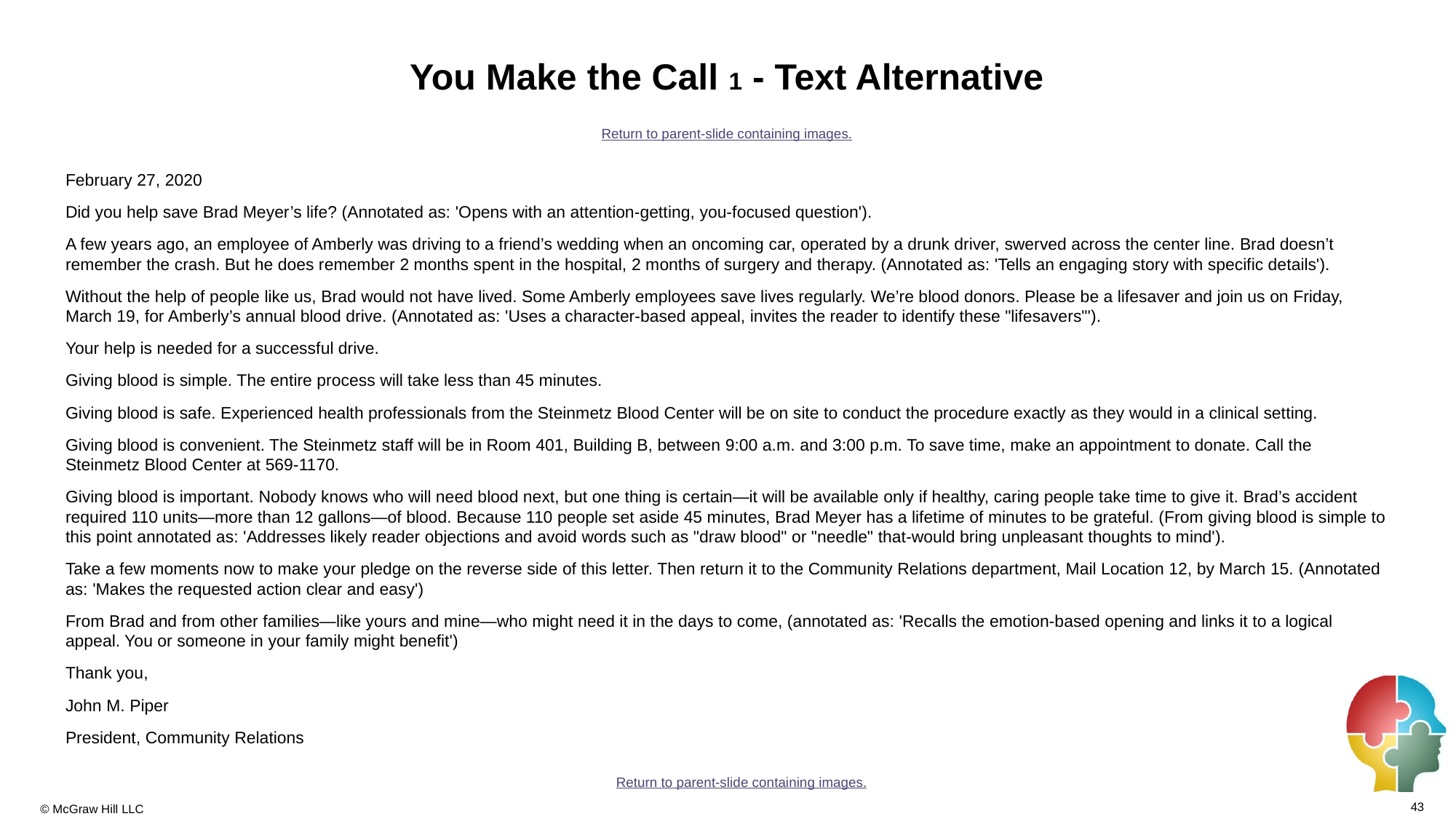

# You Make the Call 1 - Text Alternative
Return to parent-slide containing images.
February 27, 2020
Did you help save Brad Meyer’s life? (Annotated as: 'Opens with an attention-getting, you-focused question').
A few years ago, an employee of Amberly was driving to a friend’s wedding when an oncoming car, operated by a drunk driver, swerved across the center line. Brad doesn’t remember the crash. But he does remember 2 months spent in the hospital, 2 months of surgery and therapy. (Annotated as: 'Tells an engaging story with specific details').
Without the help of people like us, Brad would not have lived. Some Amberly employees save lives regularly. We’re blood donors. Please be a lifesaver and join us on Friday, March 19, for Amberly’s annual blood drive. (Annotated as: 'Uses a character-based appeal, invites the reader to identify these "lifesavers"').
Your help is needed for a successful drive.
Giving blood is simple. The entire process will take less than 45 minutes.
Giving blood is safe. Experienced health professionals from the Steinmetz Blood Center will be on site to conduct the procedure exactly as they would in a clinical setting.
Giving blood is convenient. The Steinmetz staff will be in Room 401, Building B, between 9:00 a.m. and 3:00 p.m. To save time, make an appointment to donate. Call the Steinmetz Blood Center at 569-1170.
Giving blood is important. Nobody knows who will need blood next, but one thing is certain—it will be available only if healthy, caring people take time to give it. Brad’s accident required 110 units—more than 12 gallons—of blood. Because 110 people set aside 45 minutes, Brad Meyer has a lifetime of minutes to be grateful. (From giving blood is simple to this point annotated as: 'Addresses likely reader objections and avoid words such as "draw blood" or "needle" that-would bring unpleasant thoughts to mind').
Take a few moments now to make your pledge on the reverse side of this letter. Then return it to the Community Relations department, Mail Location 12, by March 15. (Annotated as: 'Makes the requested action clear and easy')
From Brad and from other families—like yours and mine—who might need it in the days to come, (annotated as: 'Recalls the emotion-based opening and links it to a logical appeal. You or someone in your family might benefit')
Thank you,
John M. Piper
President, Community Relations
Return to parent-slide containing images.
43